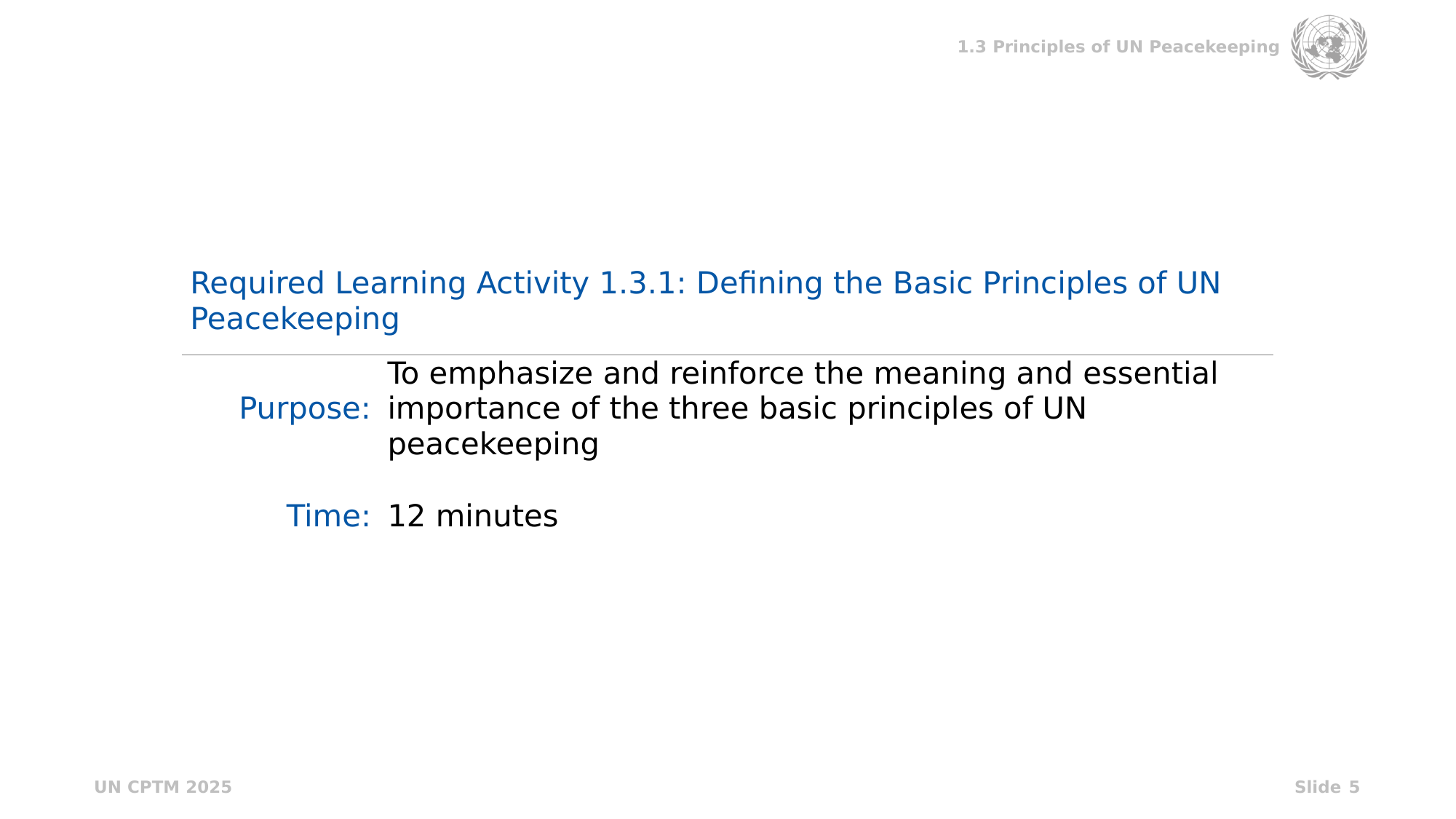

| Required Learning Activity 1.3.1: Defining the Basic Principles of UN Peacekeeping |  |
| --- | --- |
| Purpose: | To emphasize and reinforce the meaning and essential importance of the three basic principles of UN peacekeeping |
| Time: | 12 minutes |